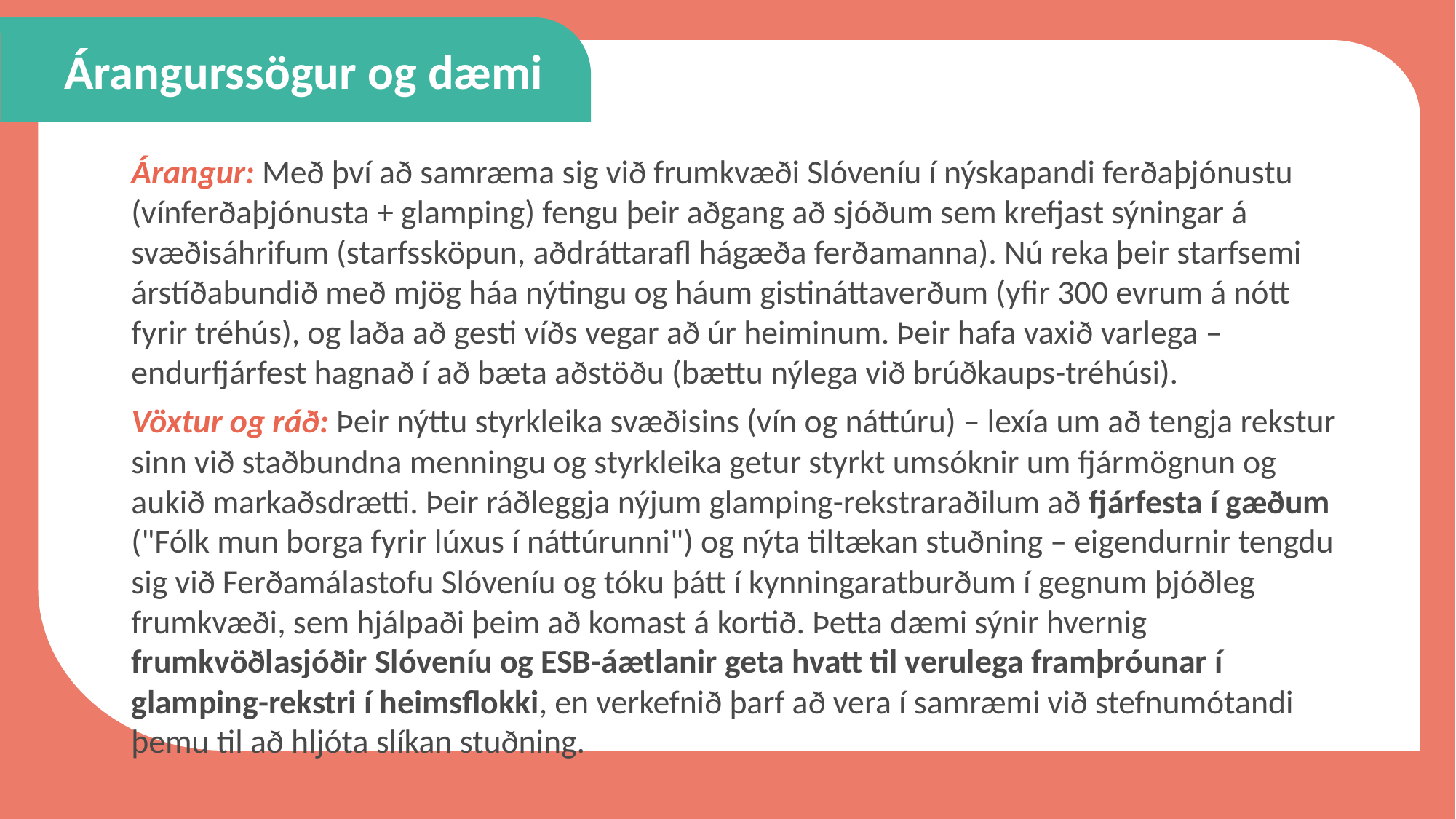

Árangurssögur og dæmi
Árangur: Með því að samræma sig við frumkvæði Slóveníu í nýskapandi ferðaþjónustu (vínferðaþjónusta + glamping) fengu þeir aðgang að sjóðum sem krefjast sýningar á svæðisáhrifum (starfssköpun, aðdráttarafl hágæða ferðamanna). Nú reka þeir starfsemi árstíðabundið með mjög háa nýtingu og háum gistináttaverðum (yfir 300 evrum á nótt fyrir tréhús), og laða að gesti víðs vegar að úr heiminum. Þeir hafa vaxið varlega – endurfjárfest hagnað í að bæta aðstöðu (bættu nýlega við brúðkaups-tréhúsi).
Vöxtur og ráð: Þeir nýttu styrkleika svæðisins (vín og náttúru) – lexía um að tengja rekstur sinn við staðbundna menningu og styrkleika getur styrkt umsóknir um fjármögnun og aukið markaðsdrætti. Þeir ráðleggja nýjum glamping-rekstraraðilum að fjárfesta í gæðum ("Fólk mun borga fyrir lúxus í náttúrunni") og nýta tiltækan stuðning – eigendurnir tengdu sig við Ferðamálastofu Slóveníu og tóku þátt í kynningaratburðum í gegnum þjóðleg frumkvæði, sem hjálpaði þeim að komast á kortið. Þetta dæmi sýnir hvernig frumkvöðlasjóðir Slóveníu og ESB-áætlanir geta hvatt til verulega framþróunar í glamping-rekstri í heimsflokki, en verkefnið þarf að vera í samræmi við stefnumótandi þemu til að hljóta slíkan stuðning.